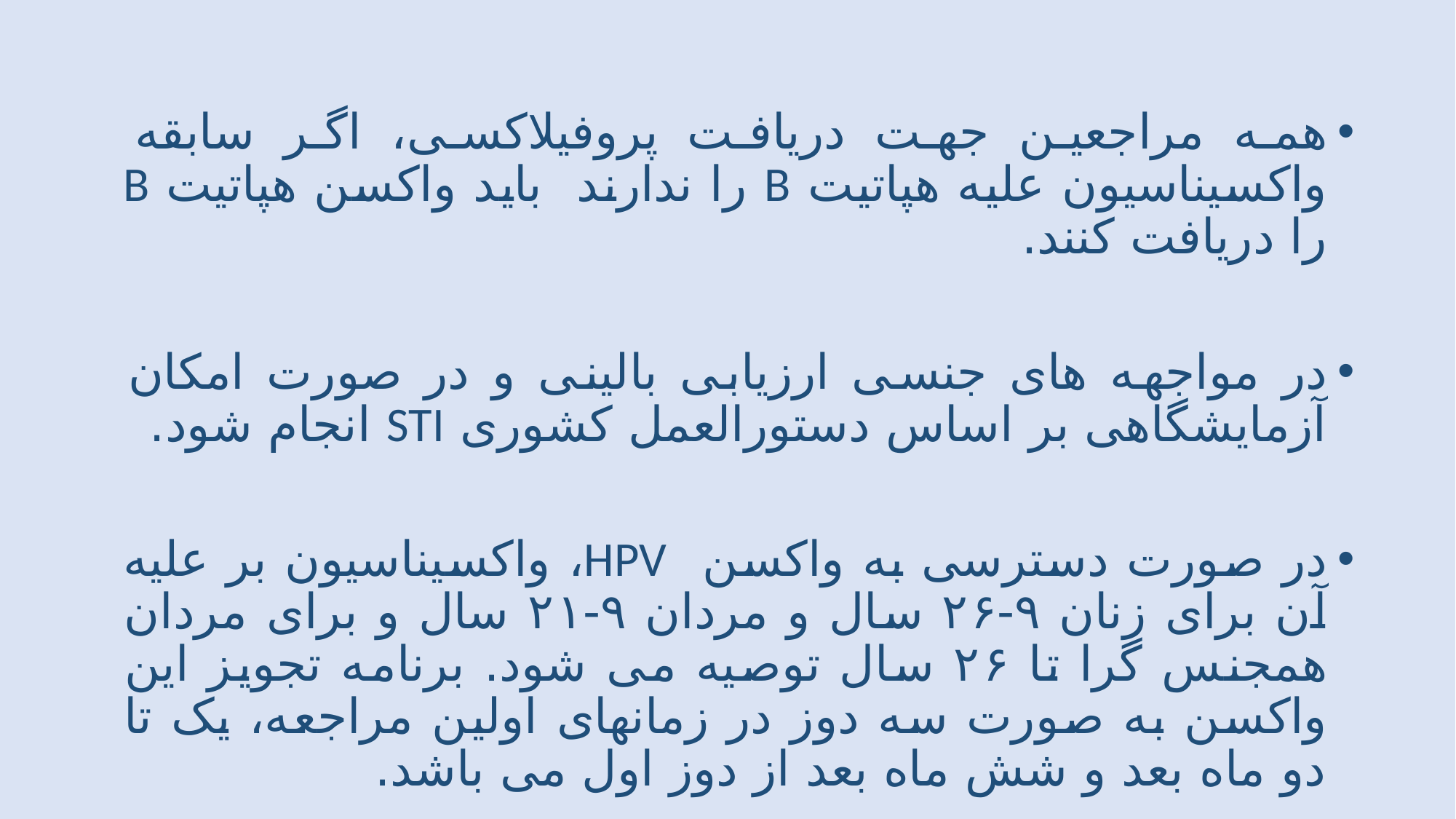

همه مراجعین جهت دریافت پروفیلاکسی، اگر سابقه واکسیناسیون علیه هپاتیت B را ندارند  باید واکسن هپاتیت B را دریافت کنند.

در مواجهه های جنسی ارزیابی بالینی و در صورت امکان آزمایشگاهی بر اساس دستورالعمل کشوری STI انجام شود.

در صورت دسترسی به واکسن  HPV، واکسیناسیون بر علیه آن برای زنان ۹-۲۶ سال و مردان ۹-۲۱ سال و برای مردان همجنس گرا تا ۲۶ سال توصیه می شود. برنامه تجویز این واکسن به صورت سه دوز در زمانهای اولین مراجعه، یک تا دو ماه بعد و شش ماه بعد از دوز اول می باشد.